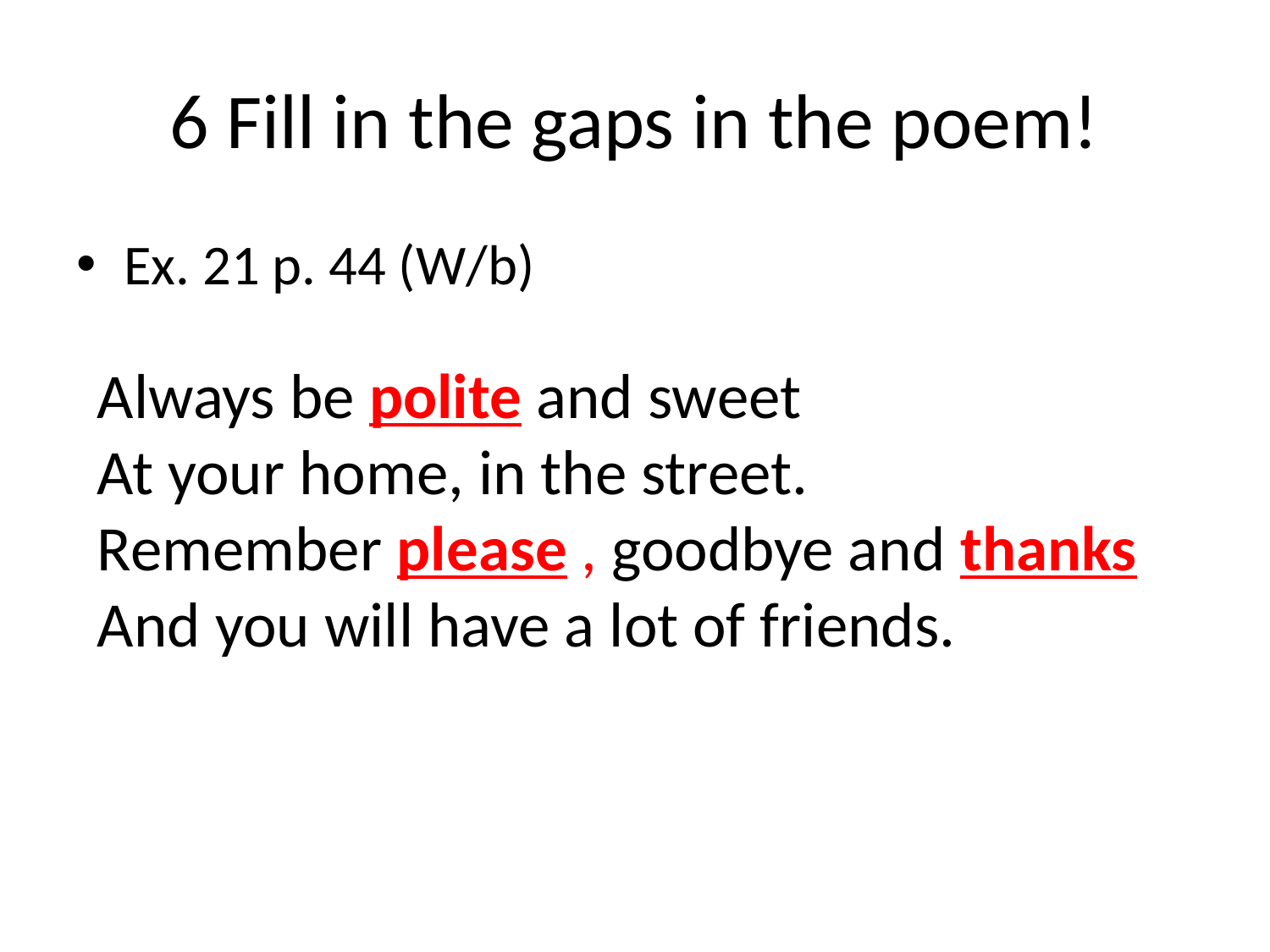

# 6 Fill in the gaps in the poem!
Ex. 21 p. 44 (W/b)
Always be polite and sweet
At your home, in the street.
Remember please , goodbye and thanks
And you will have a lot of friends.